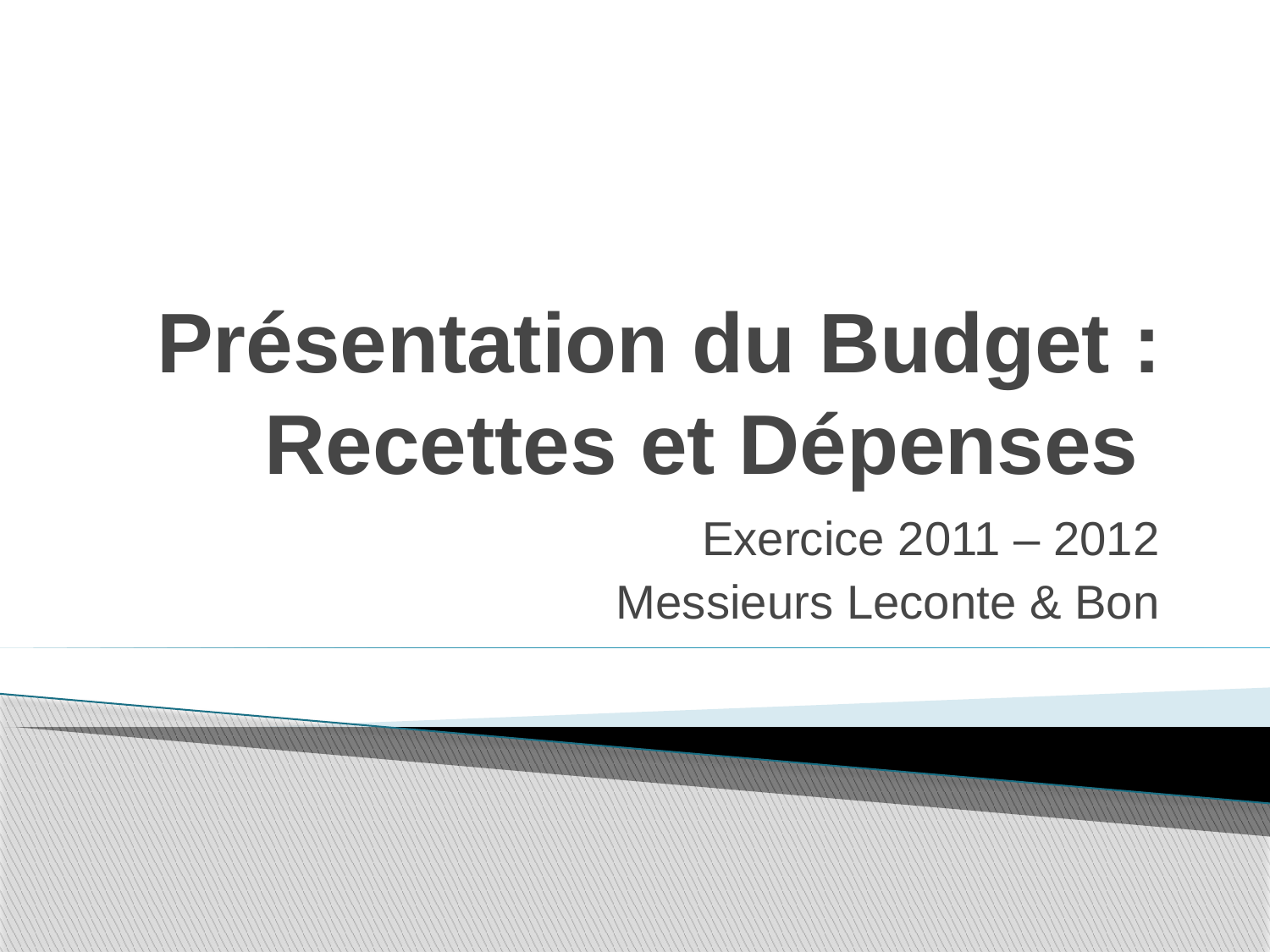

# Présentation du Budget : Recettes et Dépenses
Exercice 2011 – 2012
Messieurs Leconte & Bon